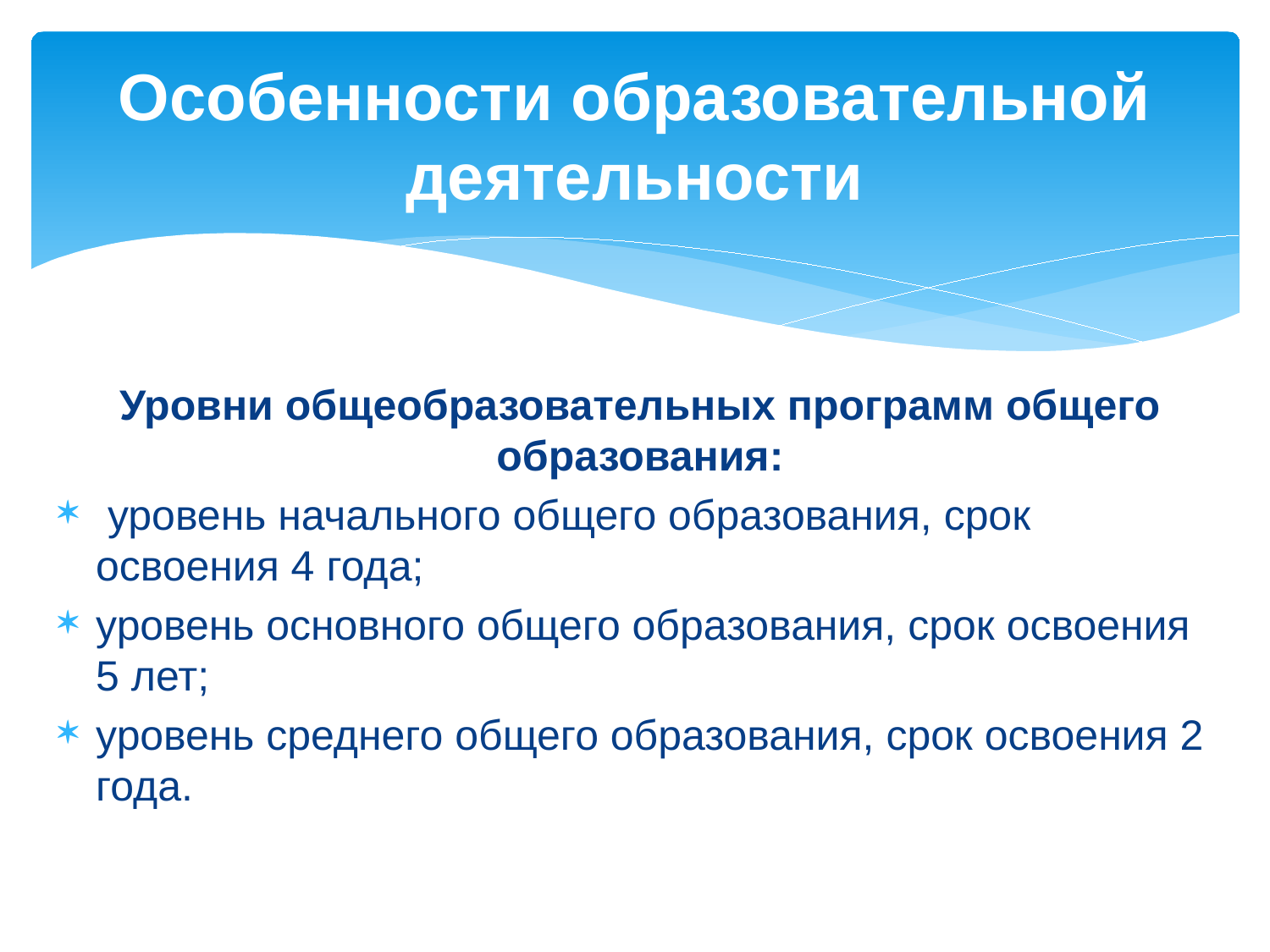

# Особенности образовательной деятельности
Уровни общеобразовательных программ общего образования:
 уровень начального общего образования, срок освоения 4 года;
уровень основного общего образования, срок освоения 5 лет;
уровень среднего общего образования, срок освоения 2 года.